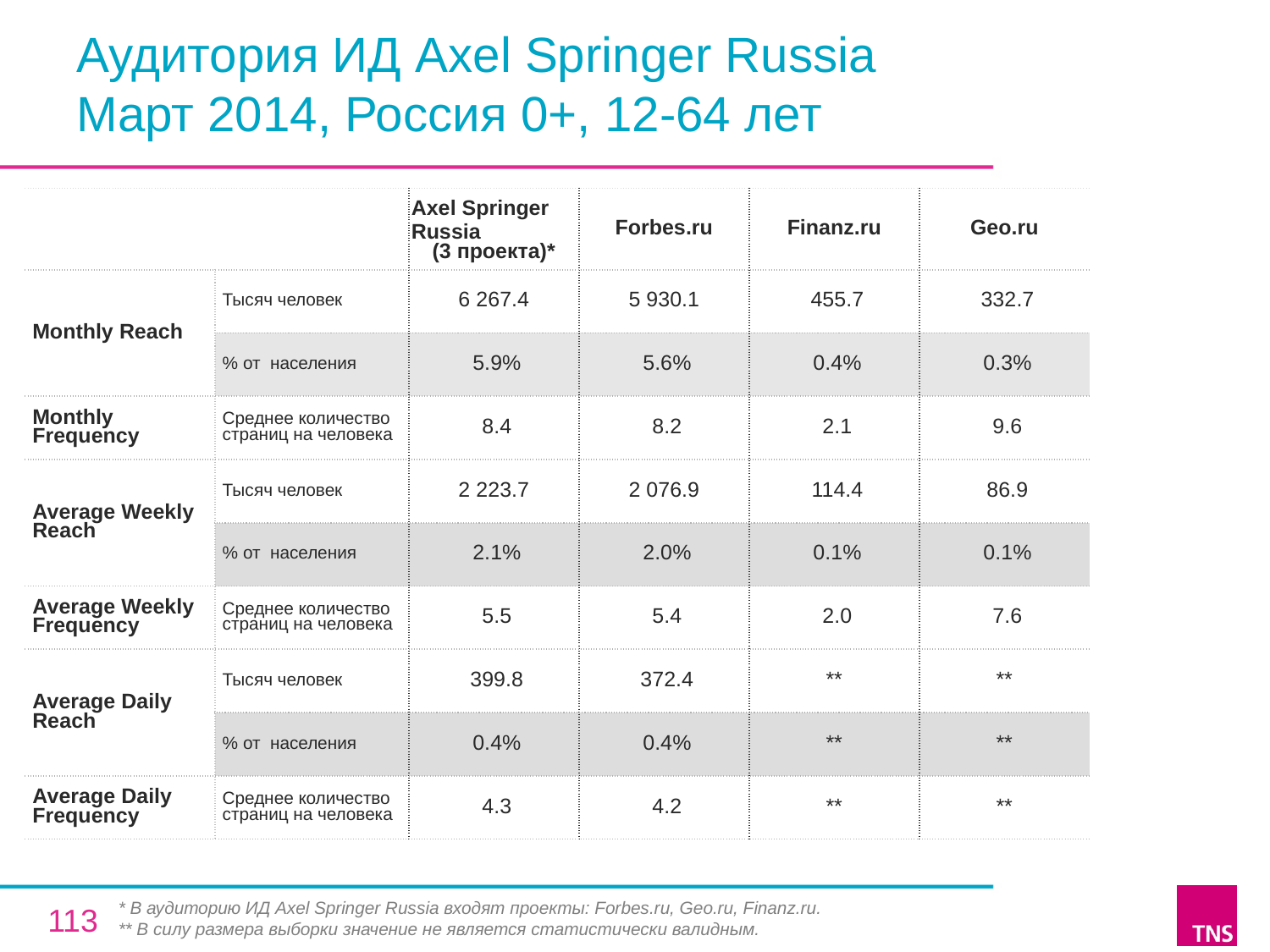

# Аудитория ИД Axel Springer Russia Март 2014, Россия 0+, 12-64 лет
|  |  | Axel Springer Russia (3 проекта)\* | Forbes.ru | Finanz.ru | Geo.ru |
| --- | --- | --- | --- | --- | --- |
| Monthly Reach | Тысяч человек | 6 267.4 | 5 930.1 | 455.7 | 332.7 |
|  | % от населения | 5.9% | 5.6% | 0.4% | 0.3% |
| Monthly Frequency | Среднее количество страниц на человека | 8.4 | 8.2 | 2.1 | 9.6 |
| Average Weekly Reach | Тысяч человек | 2 223.7 | 2 076.9 | 114.4 | 86.9 |
|  | % от населения | 2.1% | 2.0% | 0.1% | 0.1% |
| Average Weekly Frequency | Среднее количество страниц на человека | 5.5 | 5.4 | 2.0 | 7.6 |
| Average Daily Reach | Тысяч человек | 399.8 | 372.4 | \*\* | \*\* |
|  | % от населения | 0.4% | 0.4% | \*\* | \*\* |
| Average Daily Frequency | Среднее количество страниц на человека | 4.3 | 4.2 | \*\* | \*\* |
* В аудиторию ИД Axel Springer Russia входят проекты: Forbes.ru, Geo.ru, Finanz.ru.
** В силу размера выборки значение не является статистически валидным.
113